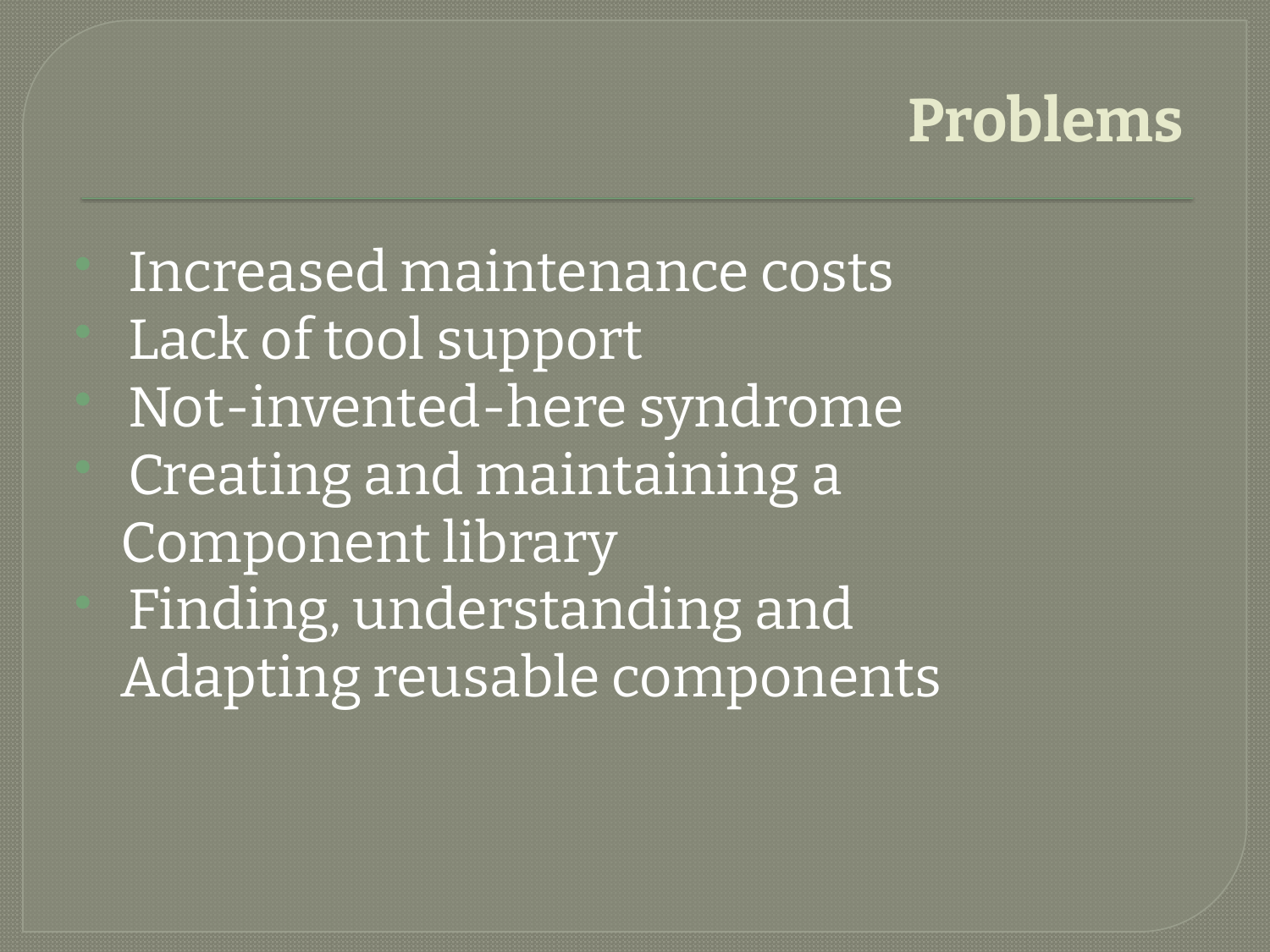

# Problems
 Increased maintenance costs
 Lack of tool support
 Not-invented-here syndrome
 Creating and maintaining a
    Component library
 Finding, understanding and
    Adapting reusable components